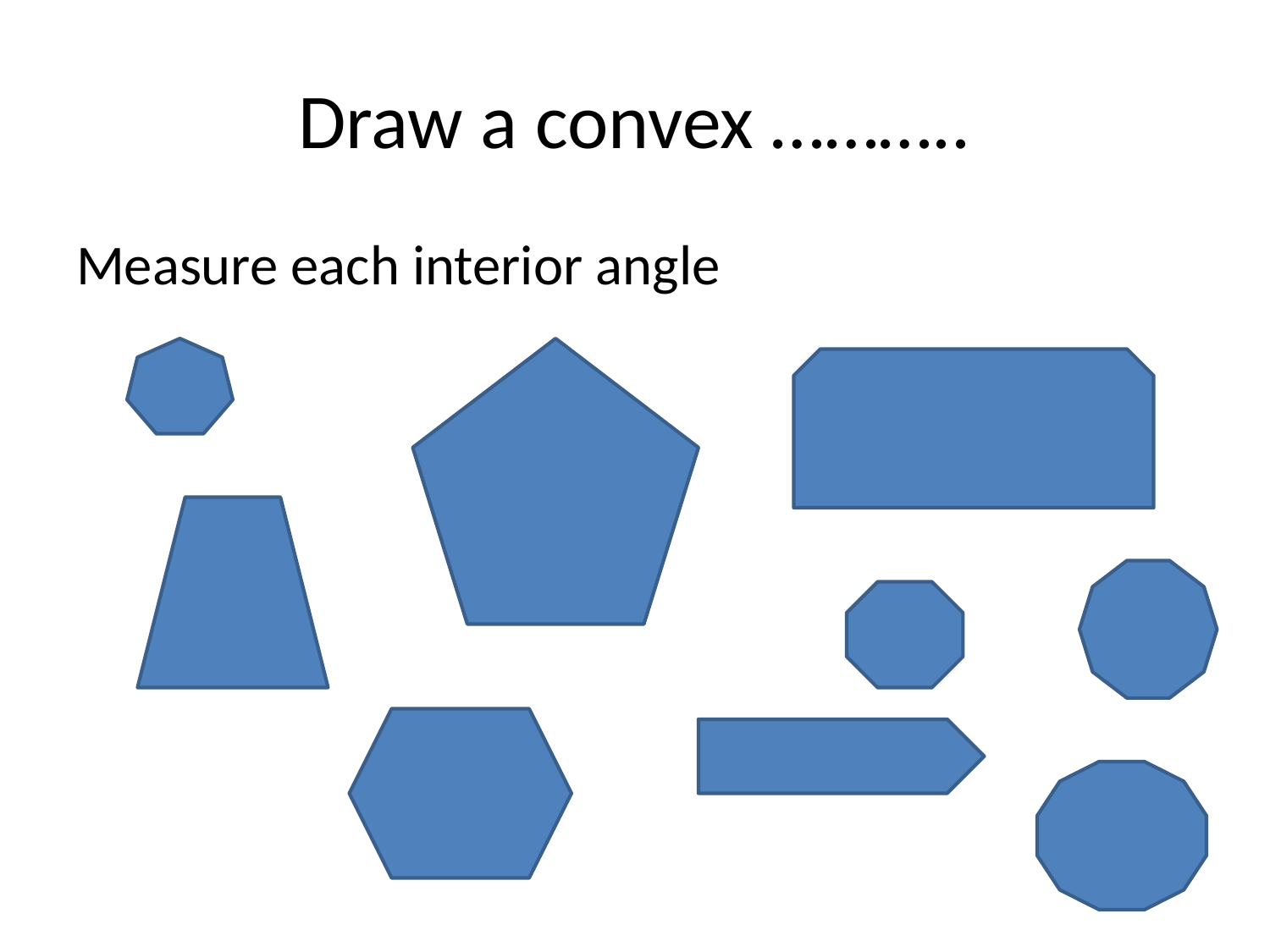

# Draw a convex ………..
Measure each interior angle